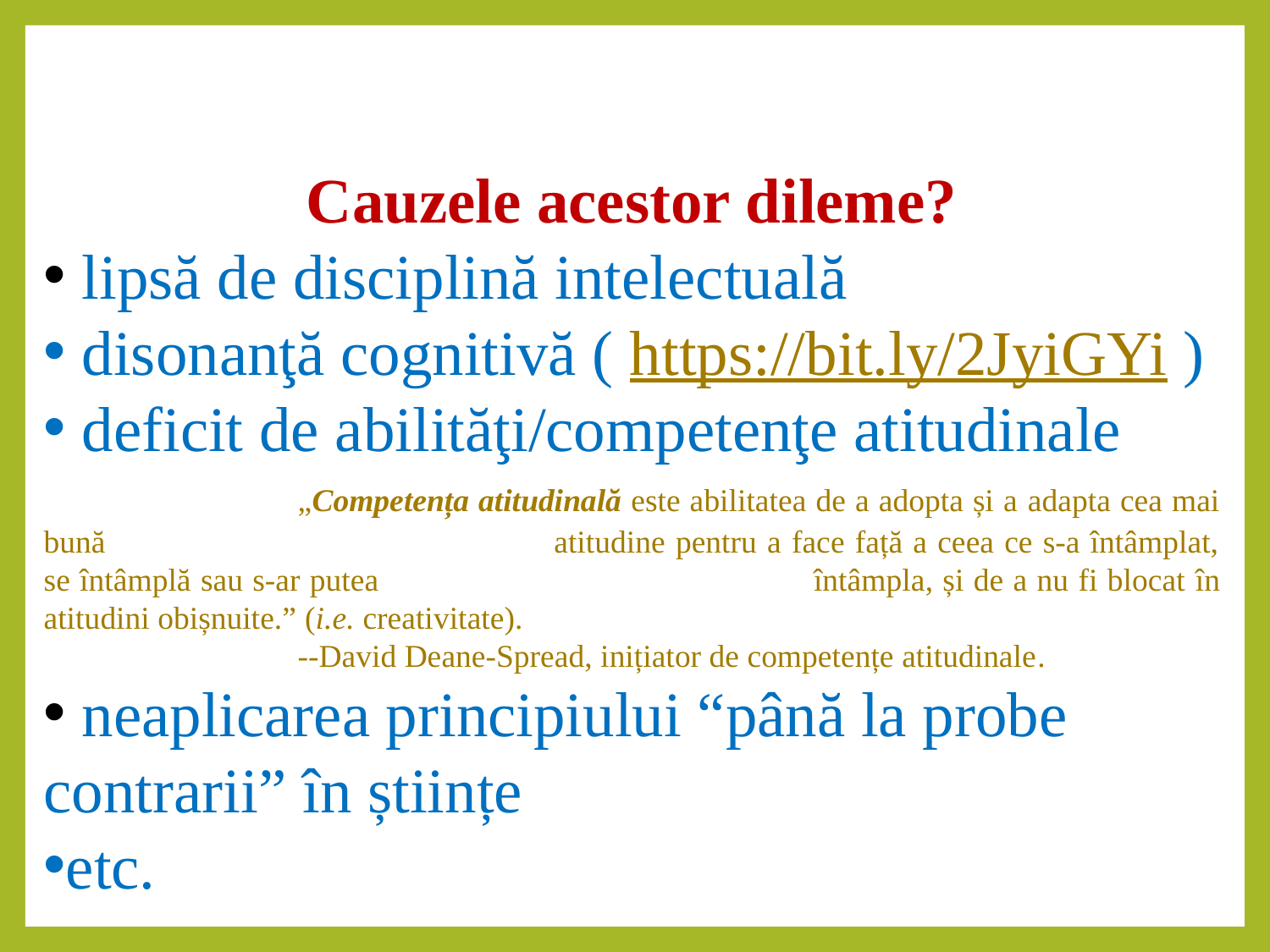

Cauzele acestor dileme?
 lipsă de disciplină intelectuală
 disonanţă cognitivă ( https://bit.ly/2JyiGYi )
 deficit de abilităţi/competenţe atitudinale
		„Competența atitudinală este abilitatea de a adopta și a adapta cea mai bună 				atitudine pentru a face față a ceea ce s-a întâmplat, se întâmplă sau s-ar putea 				întâmpla, și de a nu fi blocat în atitudini obișnuite.” (i.e. creativitate).
		--David Deane-Spread, inițiator de competențe atitudinale.
 neaplicarea principiului “până la probe contrarii” în științe
etc.